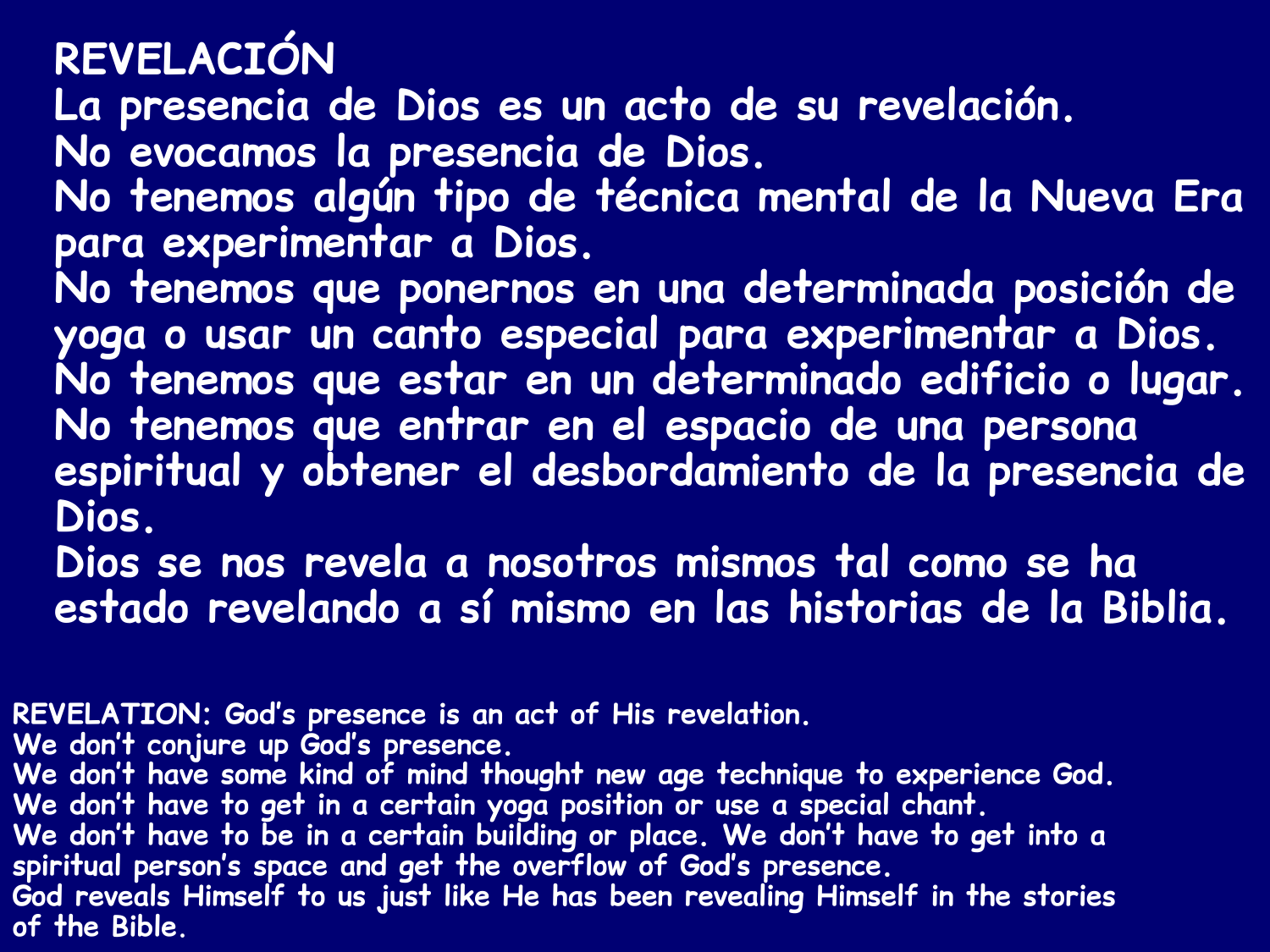

REVELACIÓN
La presencia de Dios es un acto de su revelación.
No evocamos la presencia de Dios.
No tenemos algún tipo de técnica mental de la Nueva Era para experimentar a Dios.
No tenemos que ponernos en una determinada posición de yoga o usar un canto especial para experimentar a Dios.
No tenemos que estar en un determinado edificio o lugar.
No tenemos que entrar en el espacio de una persona espiritual y obtener el desbordamiento de la presencia de Dios.
Dios se nos revela a nosotros mismos tal como se ha estado revelando a sí mismo en las historias de la Biblia.
REVELATION: God’s presence is an act of His revelation.
We don’t conjure up God’s presence.
We don’t have some kind of mind thought new age technique to experience God.
We don’t have to get in a certain yoga position or use a special chant.
We don’t have to be in a certain building or place. We don’t have to get into a spiritual person’s space and get the overflow of God’s presence.
God reveals Himself to us just like He has been revealing Himself in the stories of the Bible.